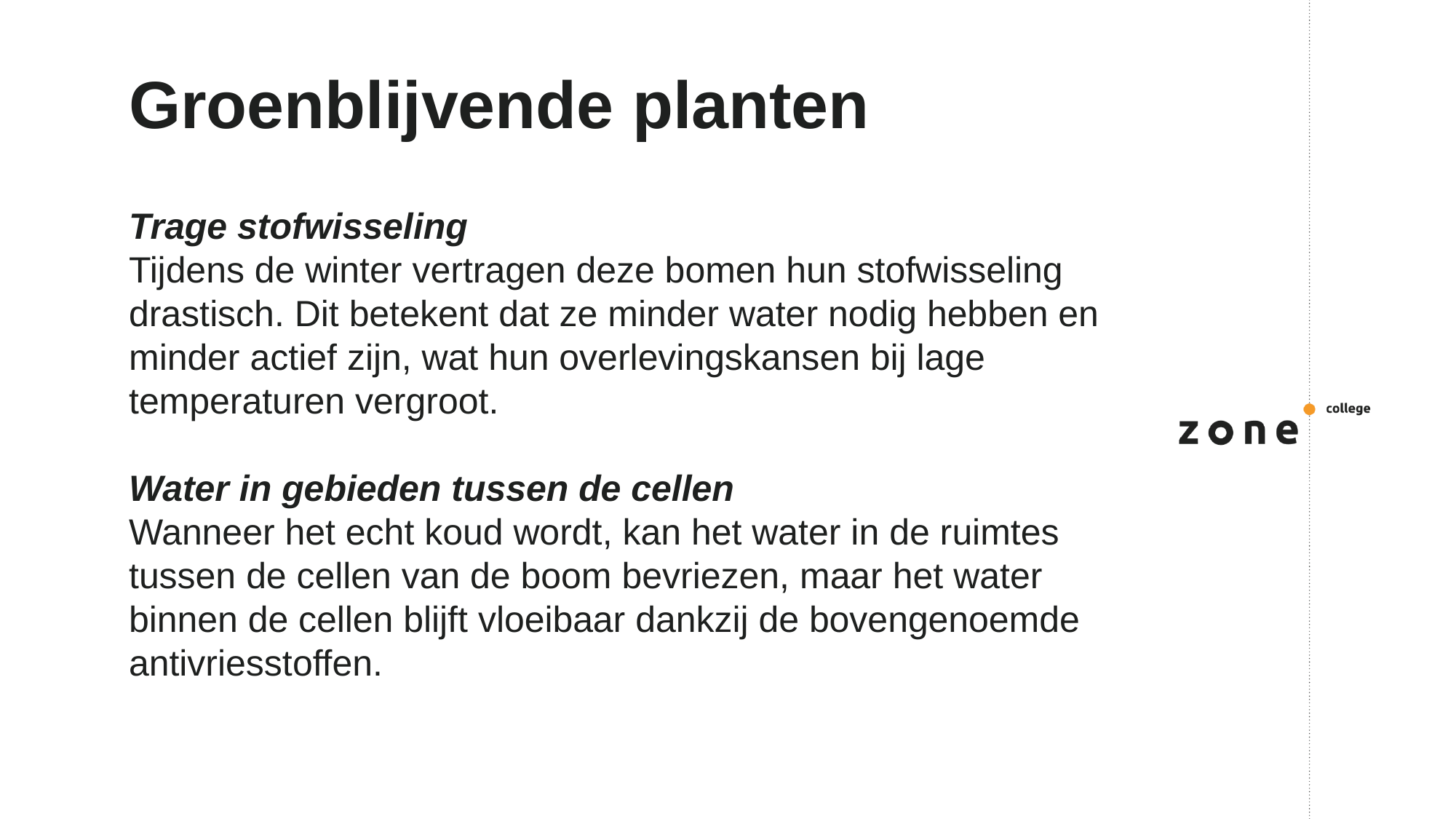

# Groenblijvende planten
Trage stofwisseling
Tijdens de winter vertragen deze bomen hun stofwisseling drastisch. Dit betekent dat ze minder water nodig hebben en minder actief zijn, wat hun overlevingskansen bij lage temperaturen vergroot.
Water in gebieden tussen de cellen
Wanneer het echt koud wordt, kan het water in de ruimtes tussen de cellen van de boom bevriezen, maar het water binnen de cellen blijft vloeibaar dankzij de bovengenoemde antivriesstoffen.